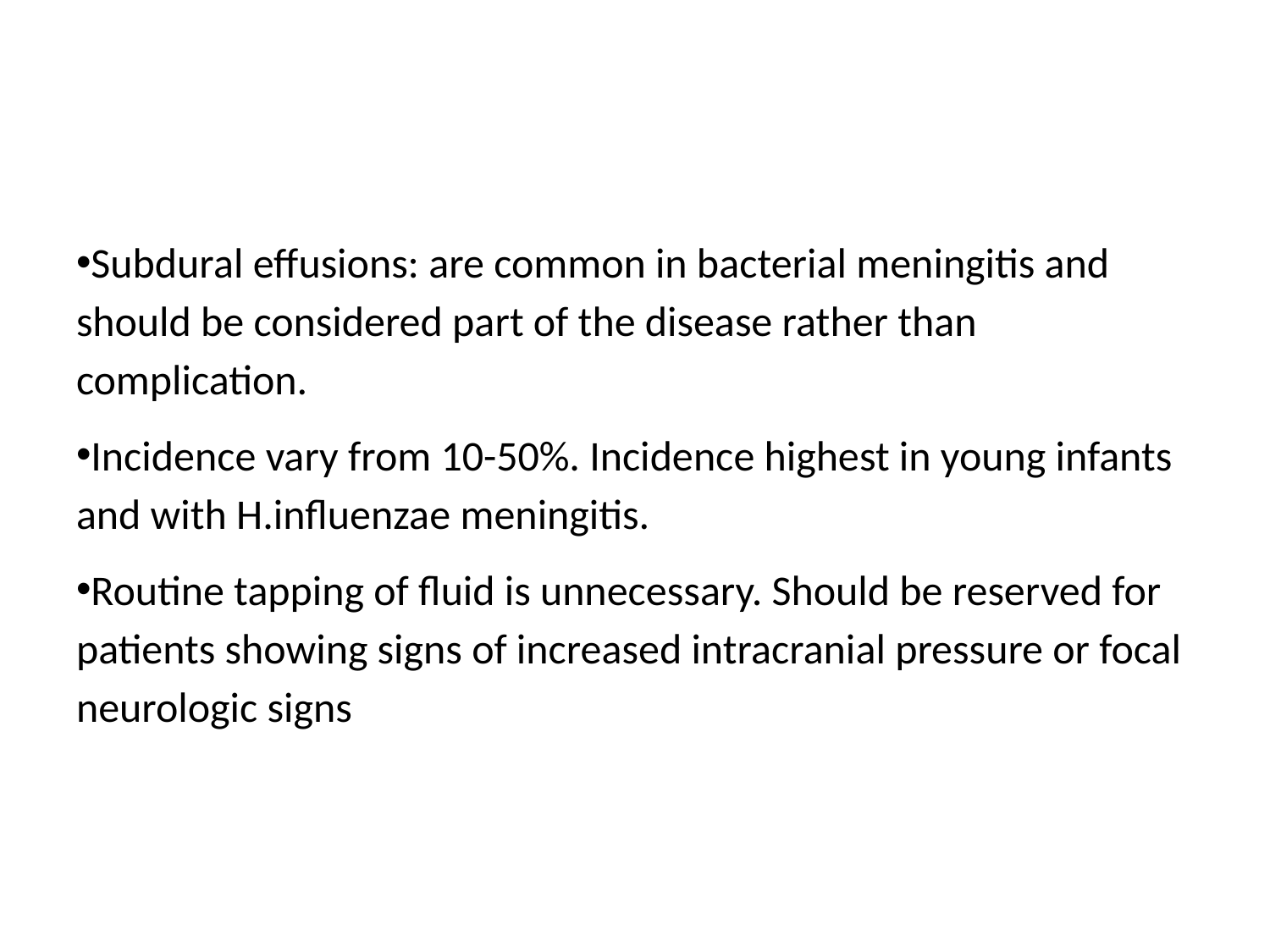

#
Subdural effusions: are common in bacterial meningitis and should be considered part of the disease rather than complication.
Incidence vary from 10-50%. Incidence highest in young infants and with H.influenzae meningitis.
Routine tapping of fluid is unnecessary. Should be reserved for patients showing signs of increased intracranial pressure or focal neurologic signs